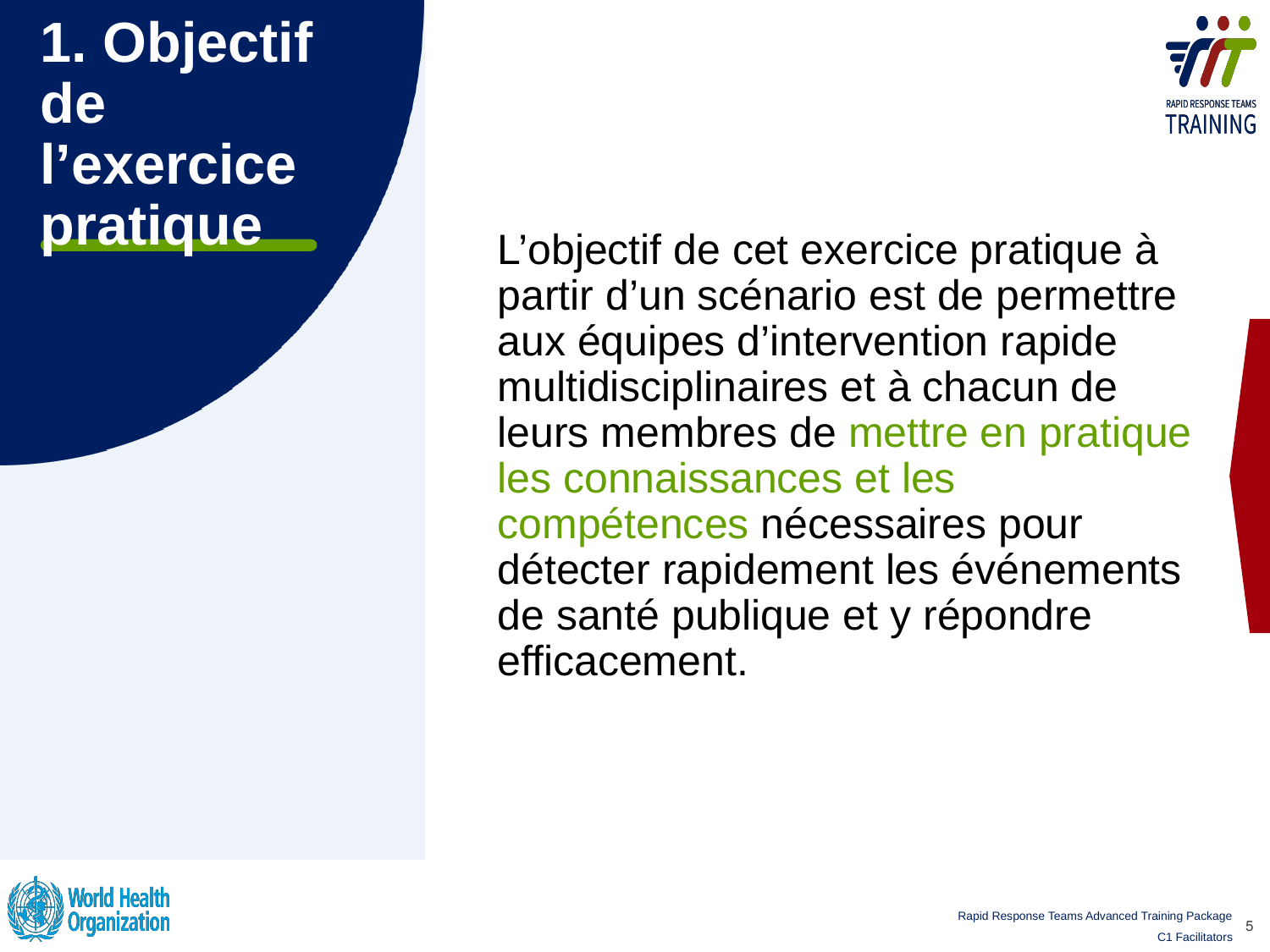

# 1. Objectif de l’exercice pratique

L’objectif de cet exercice pratique à partir d’un scénario est de permettre aux équipes d’intervention rapide multidisciplinaires et à chacun de leurs membres de mettre en pratique les connaissances et les compétences nécessaires pour détecter rapidement les événements de santé publique et y répondre efficacement.